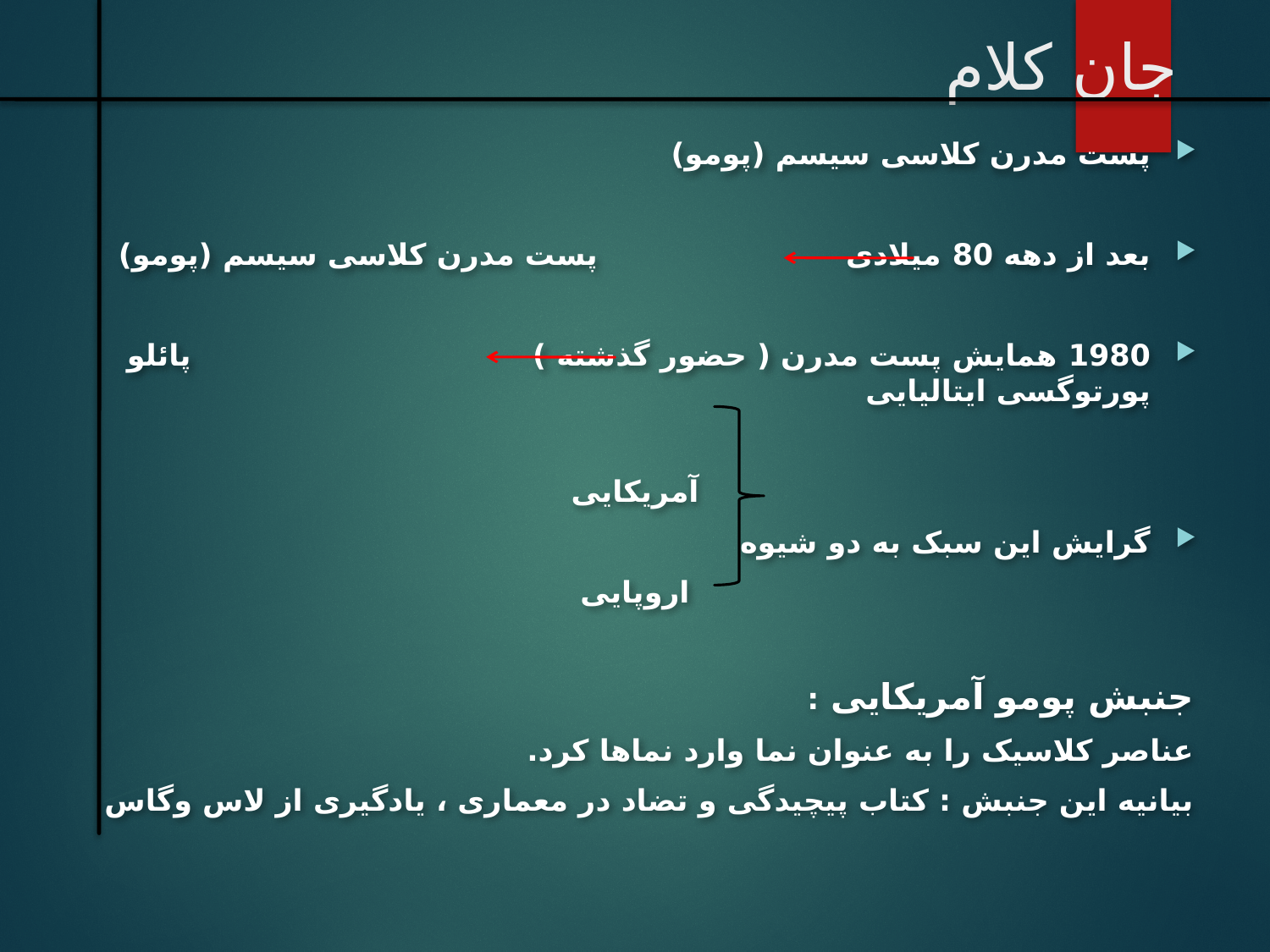

# جان کلام
پست مدرن کلاسی سیسم (پومو)

بعد از دهه 80 میلادی                        پست مدرن کلاسی سیسم (پومو)

1980 همایش پست مدرن ( حضور گذشته )                                 پائلو پورتوگسی ایتالیایی

 آمریکایی
گرایش این سبک به دو شیوه
اروپایی

جنبش پومو آمریکایی :
عناصر کلاسیک را به عنوان نما وارد نماها کرد.
بیانیه این جنبش : کتاب پیچیدگی و تضاد در معماری ، یادگیری از لاس وگاس